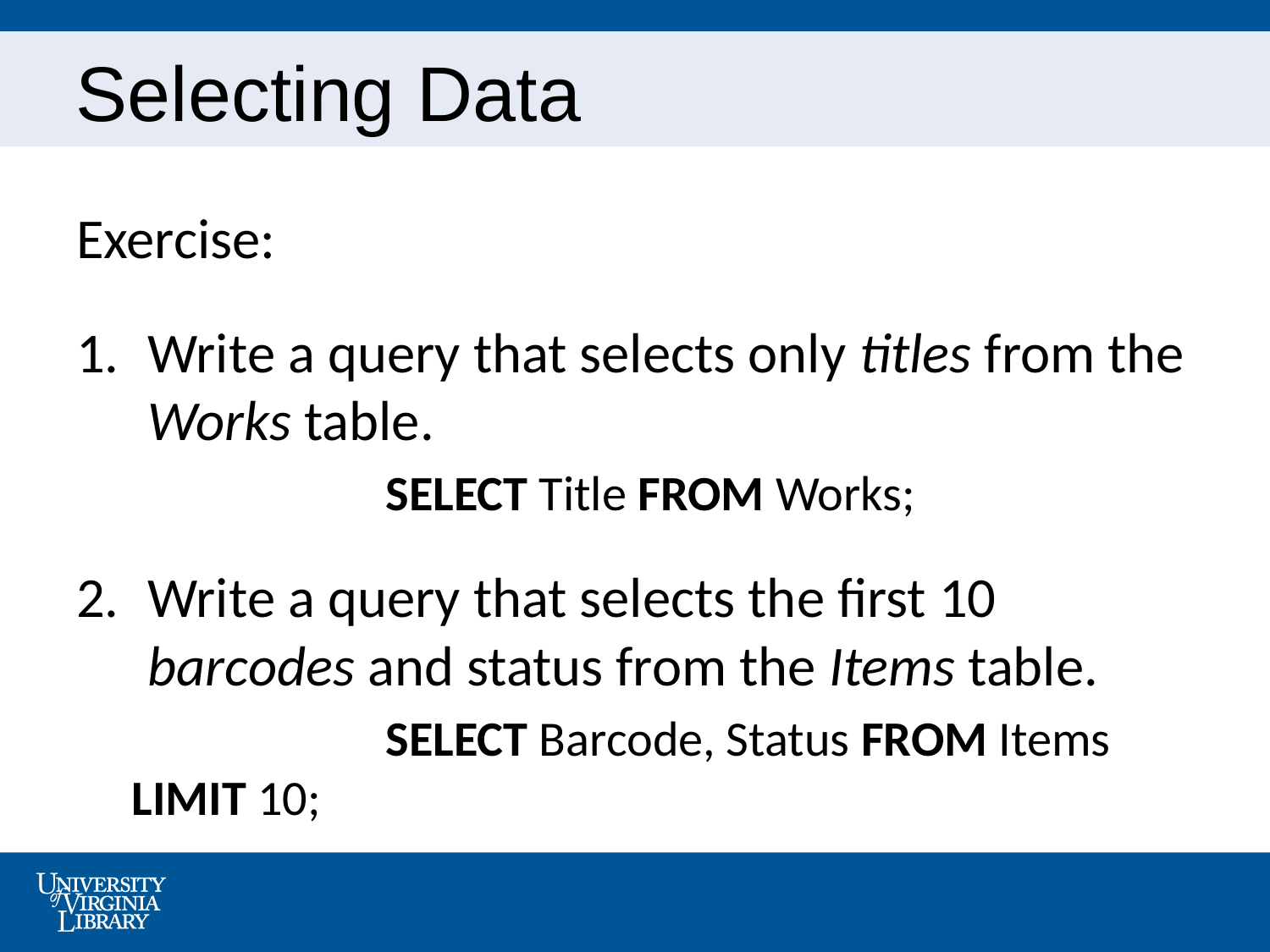

# Selecting Data
Exercise:

Write a query that selects only titles from the Works table.
		SELECT Title FROM Works;

Write a query that selects the first 10 barcodes and status from the Items table.
		SELECT Barcode, Status FROM Items LIMIT 10;